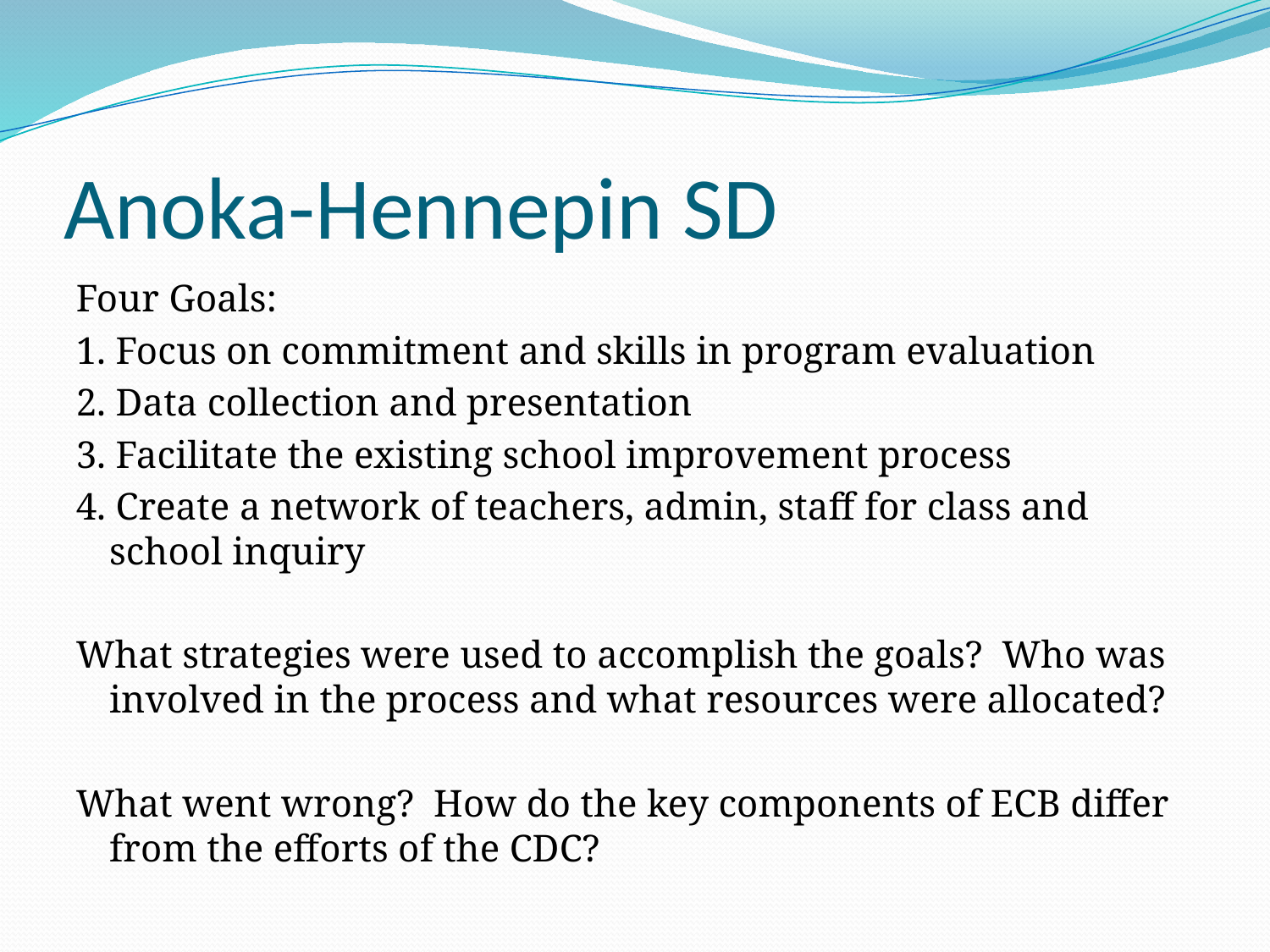

# Anoka-Hennepin SD
Four Goals:
1. Focus on commitment and skills in program evaluation
2. Data collection and presentation
3. Facilitate the existing school improvement process
4. Create a network of teachers, admin, staff for class and school inquiry

What strategies were used to accomplish the goals?  Who was involved in the process and what resources were allocated?

What went wrong?  How do the key components of ECB differ from the efforts of the CDC?